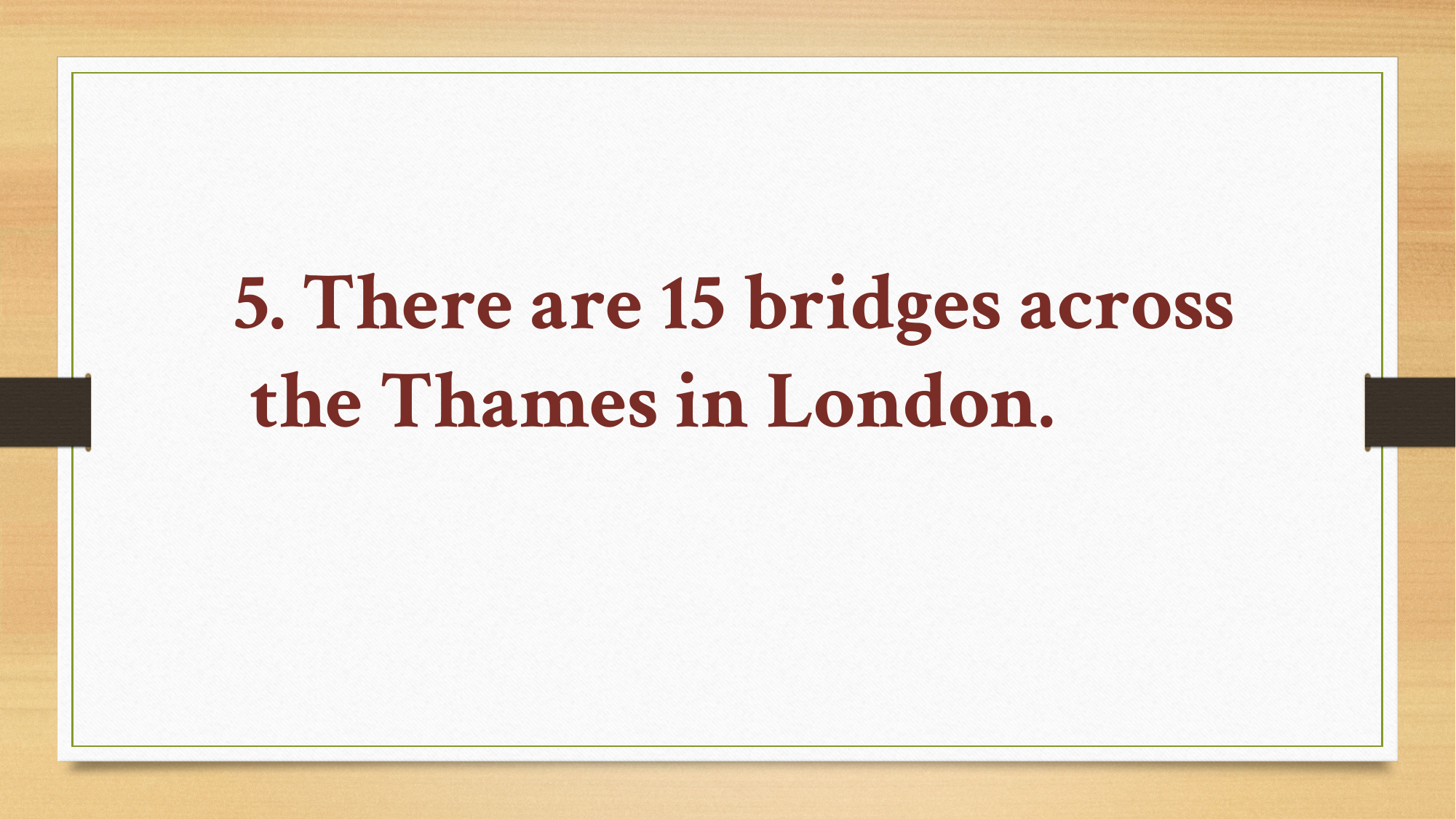

5. There are 15 bridges across
 the Thames in London.